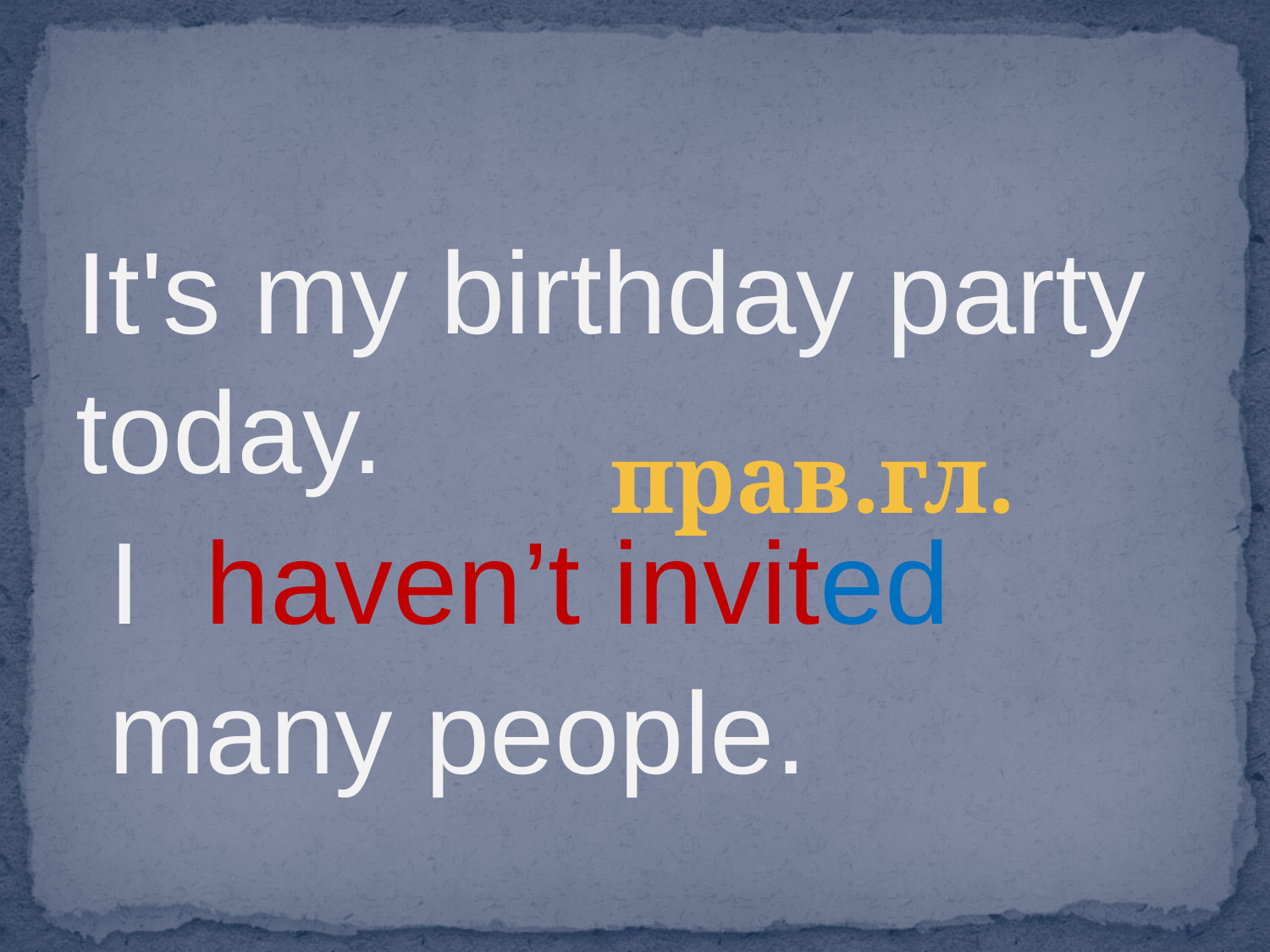

#
It's my birthday party today.
 I  haven’t invited
 many people.

прав.гл.